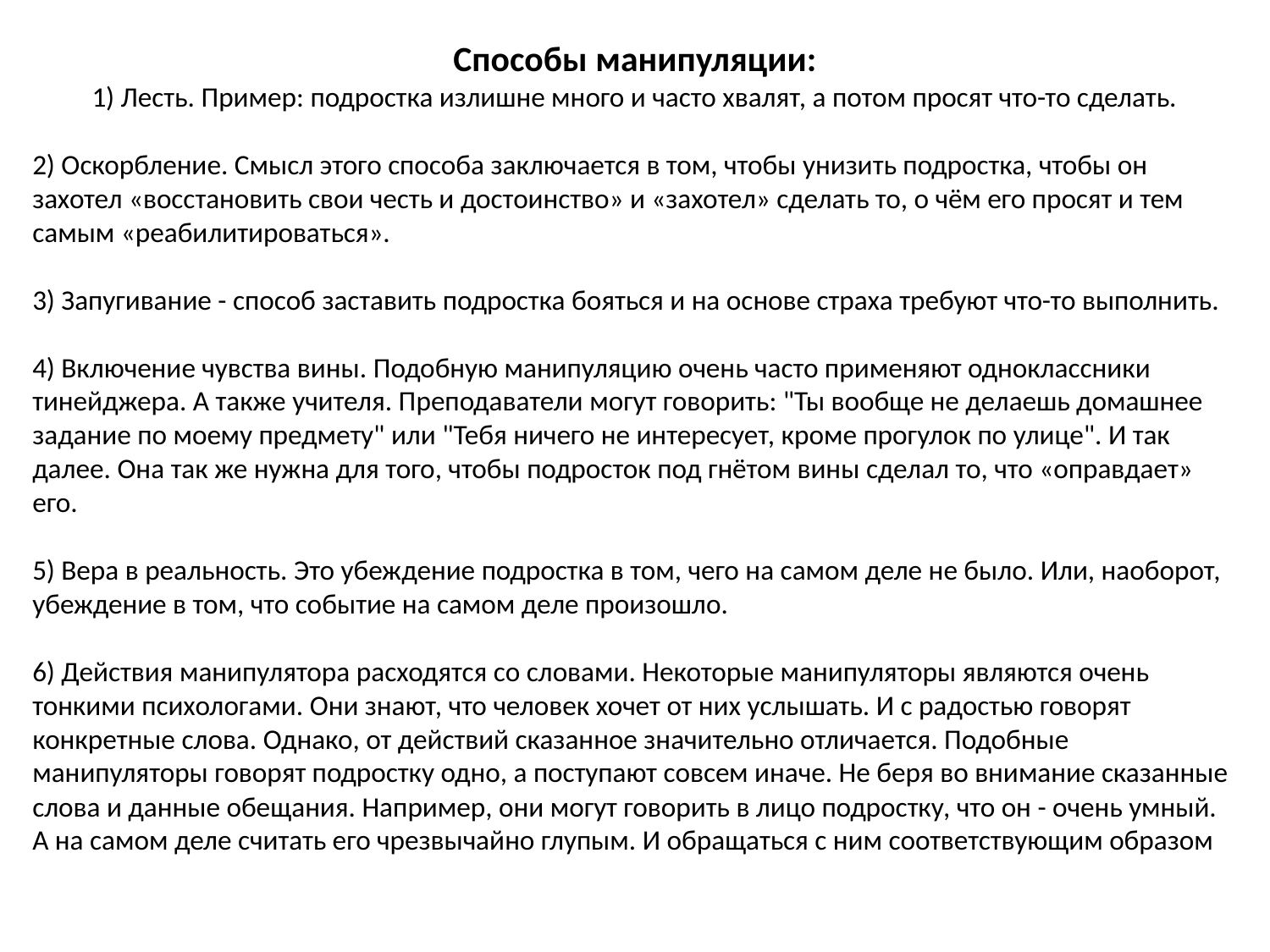

Способы манипуляции:
1) Лесть. Пример: подростка излишне много и часто хвалят, а потом просят что-то сделать.

2) Оскорбление. Смысл этого способа заключается в том, чтобы унизить подростка, чтобы он захотел «восстановить свои честь и достоинство» и «захотел» сделать то, о чём его просят и тем самым «реабилитироваться».
3) Запугивание - способ заставить подростка бояться и на основе страха требуют что-то выполнить.
4) Включение чувства вины. Подобную манипуляцию очень часто применяют одноклассники тинейджера. А также учителя. Преподаватели могут говорить: "Ты вообще не делаешь домашнее задание по моему предмету" или "Тебя ничего не интересует, кроме прогулок по улице". И так далее. Она так же нужна для того, чтобы подросток под гнётом вины сделал то, что «оправдает» его.
5) Вера в реальность. Это убеждение подростка в том, чего на самом деле не было. Или, наоборот, убеждение в том, что событие на самом деле произошло.
6) Действия манипулятора расходятся со словами. Некоторые манипуляторы являются очень тонкими психологами. Они знают, что человек хочет от них услышать. И с радостью говорят конкретные слова. Однако, от действий сказанное значительно отличается. Подобные манипуляторы говорят подростку одно, а поступают совсем иначе. Не беря во внимание сказанные слова и данные обещания. Например, они могут говорить в лицо подростку, что он - очень умный. А на самом деле считать его чрезвычайно глупым. И обращаться с ним соответствующим образом